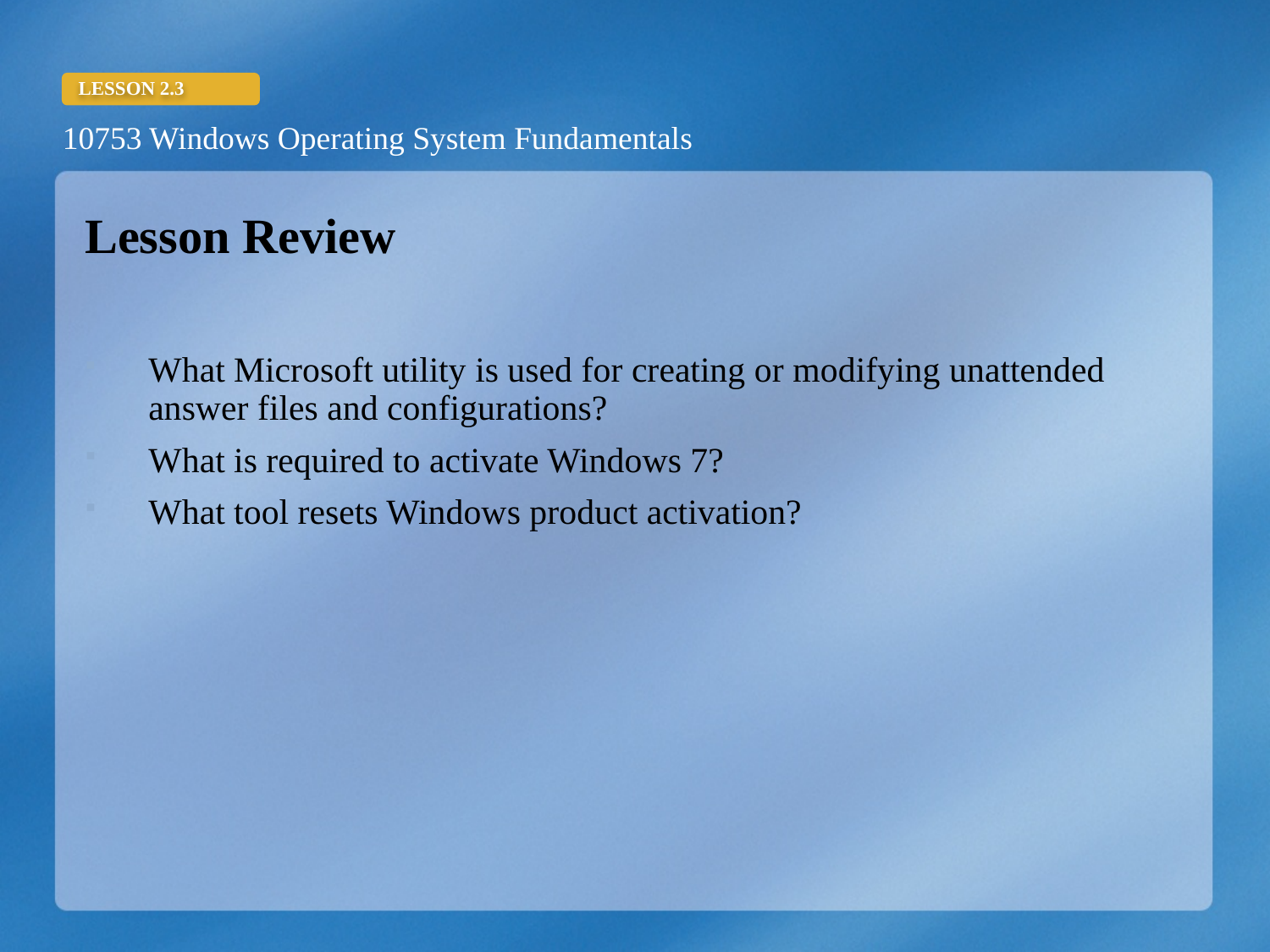

Lesson Review

What Microsoft utility is used for creating or modifying unattended answer files and configurations?
What is required to activate Windows 7?
What tool resets Windows product activation?